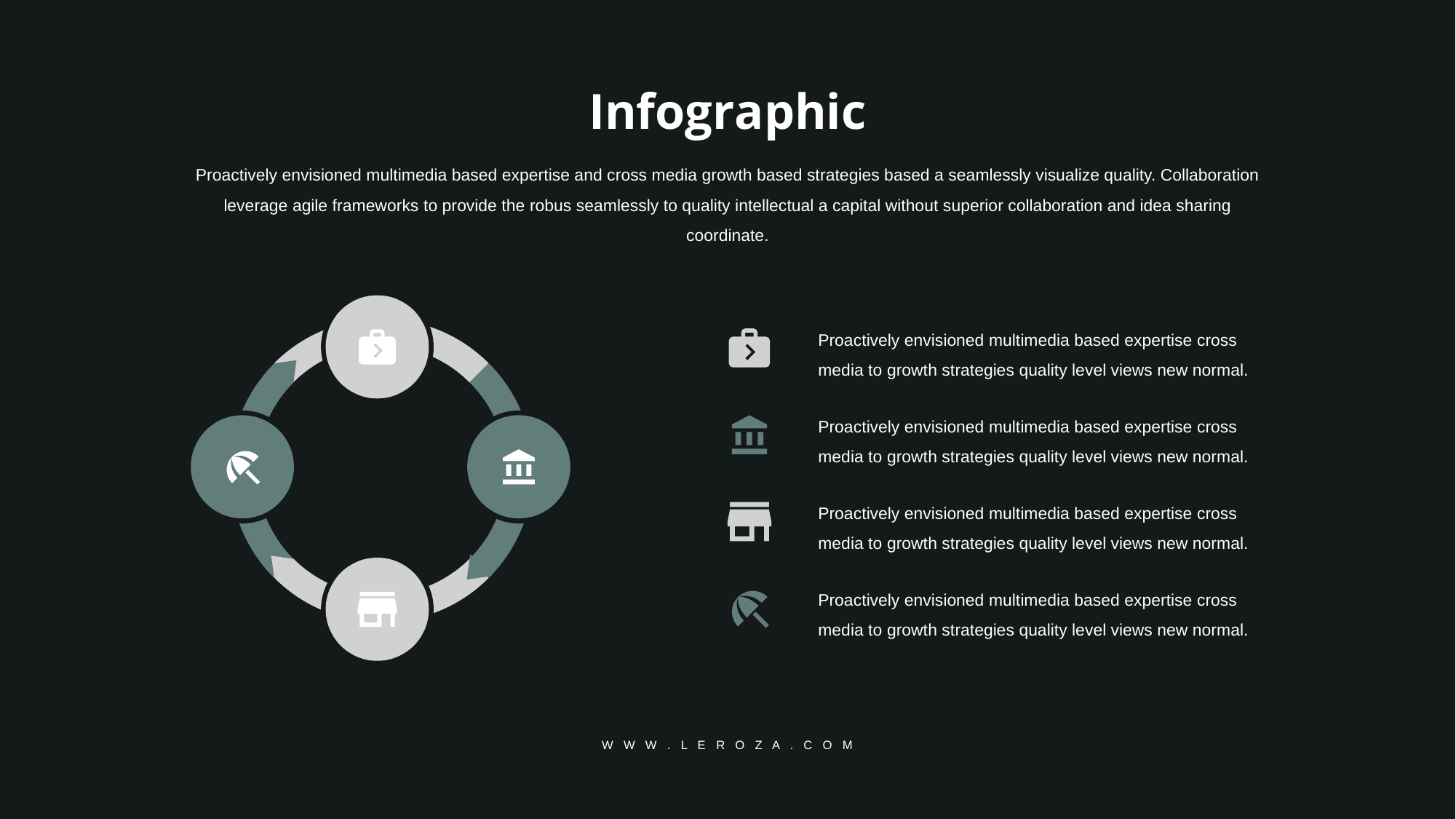

Infographic
Proactively envisioned multimedia based expertise and cross media growth based strategies based a seamlessly visualize quality. Collaboration leverage agile frameworks to provide the robus seamlessly to quality intellectual a capital without superior collaboration and idea sharing coordinate.

Proactively envisioned multimedia based expertise cross media to growth strategies quality level views new normal.

Proactively envisioned multimedia based expertise cross media to growth strategies quality level views new normal.

Proactively envisioned multimedia based expertise cross media to growth strategies quality level views new normal.

Proactively envisioned multimedia based expertise cross media to growth strategies quality level views new normal.

W   W   W   .   L   E   R   O   Z   A   .   C   O   M